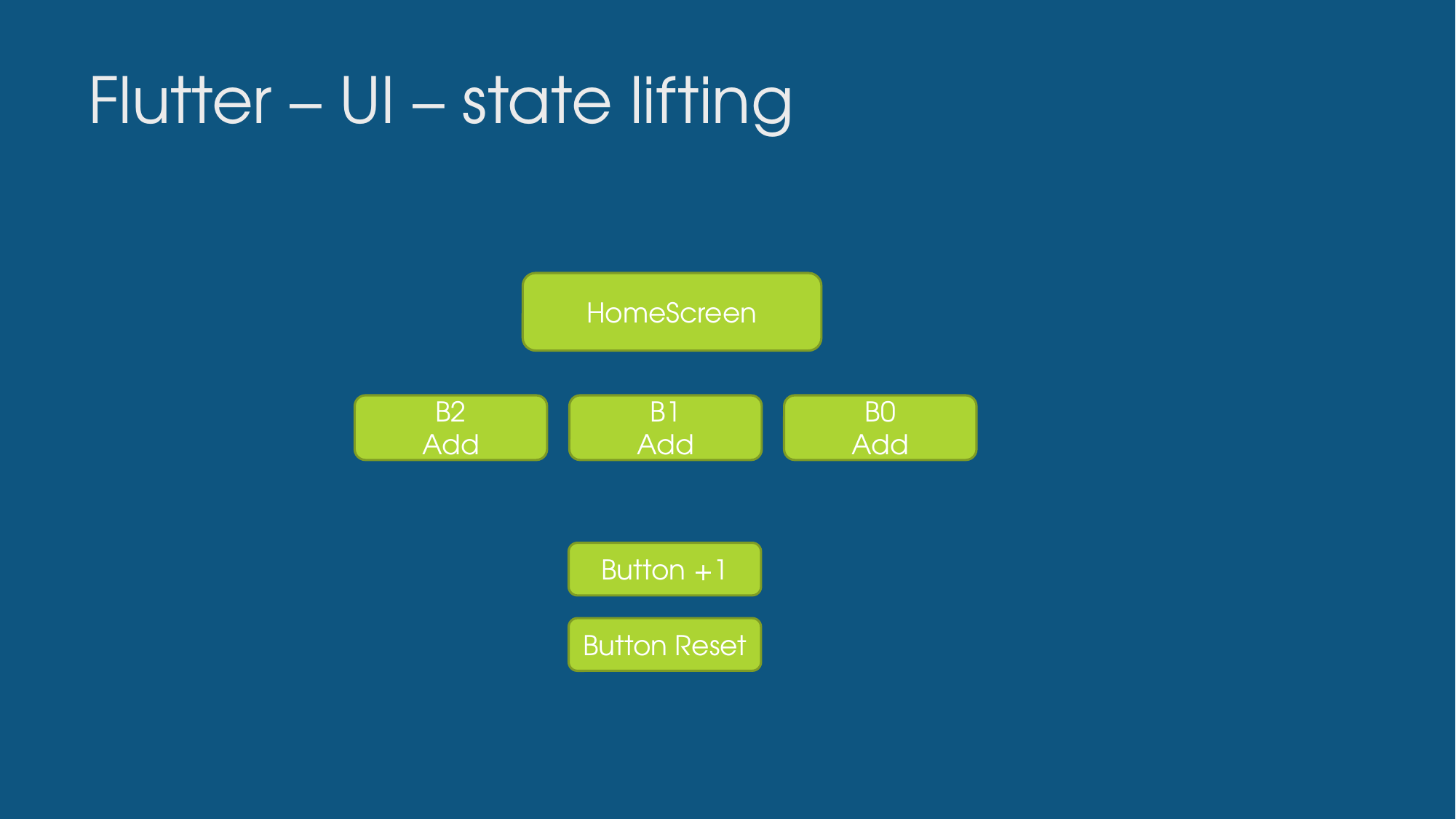

11
# Flutter – UI – state lifting

HomeScreen
B2
Add
B1
Add
B0
Add
Button +1
Button Reset